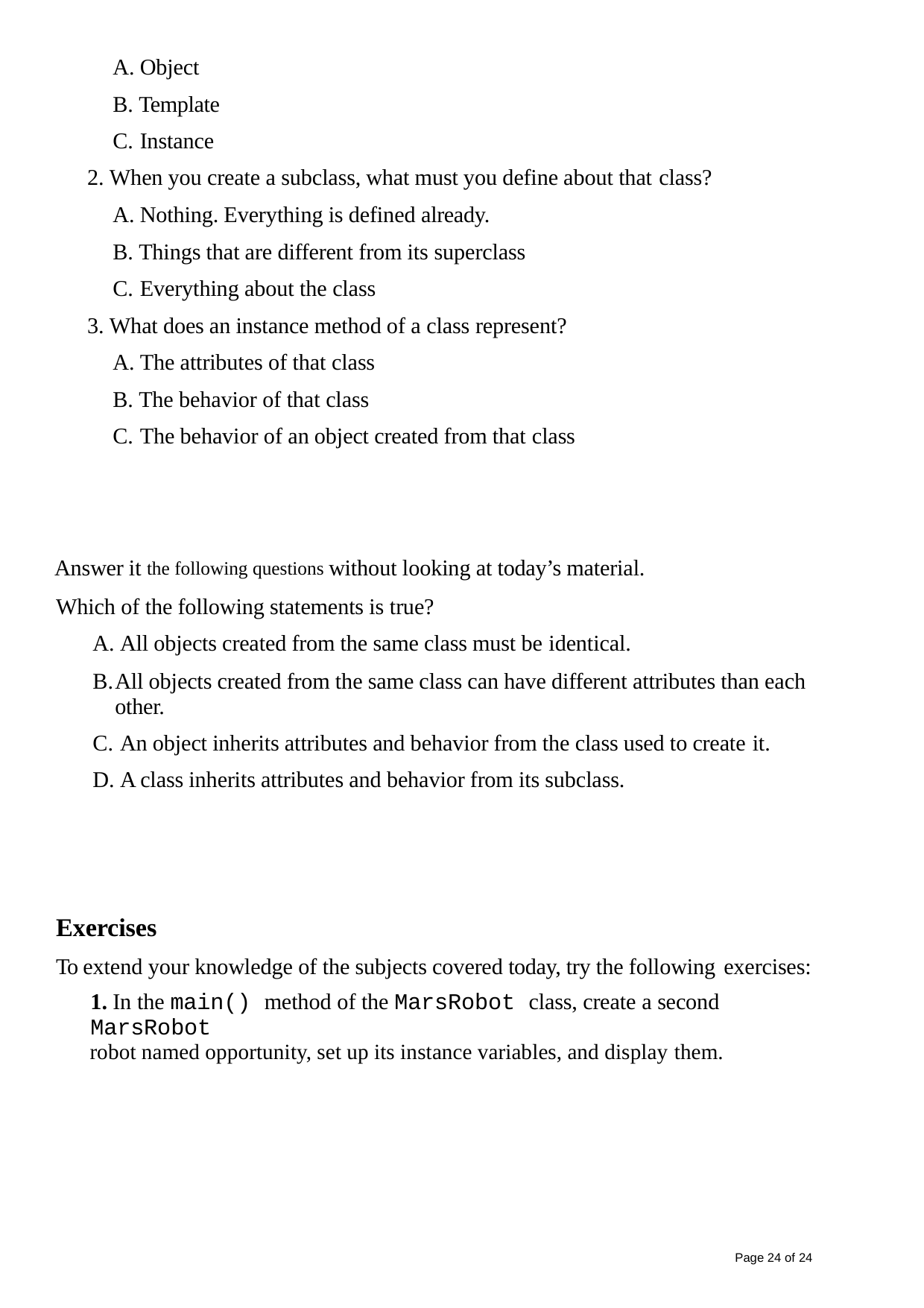

Object
Template
Instance
When you create a subclass, what must you define about that class?
Nothing. Everything is defined already.
Things that are different from its superclass
Everything about the class
What does an instance method of a class represent?
The attributes of that class
The behavior of that class
The behavior of an object created from that class
Answer it the following questions without looking at today’s material.  Which of the following statements is true?
All objects created from the same class must be identical.
All objects created from the same class can have different attributes than each  other.
An object inherits attributes and behavior from the class used to create it.
A class inherits attributes and behavior from its subclass.
Exercises
To extend your knowledge of the subjects covered today, try the following exercises:
1. In the main() method of the MarsRobot class, create a second MarsRobot
robot named opportunity, set up its instance variables, and display them.
Page 24 of 24